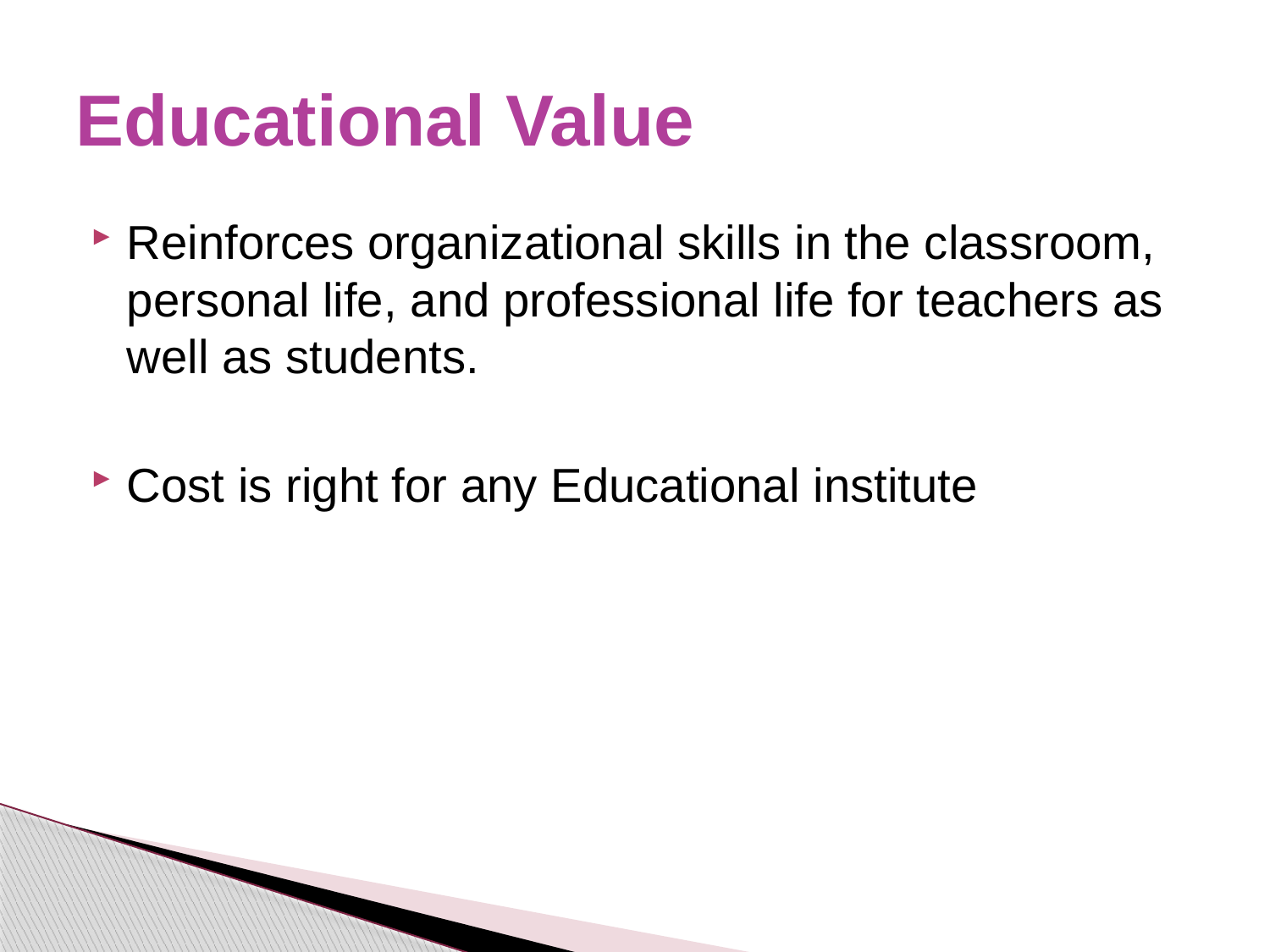

# Educational Value
Reinforces organizational skills in the classroom, personal life, and professional life for teachers as well as students.

Cost is right for any Educational institute